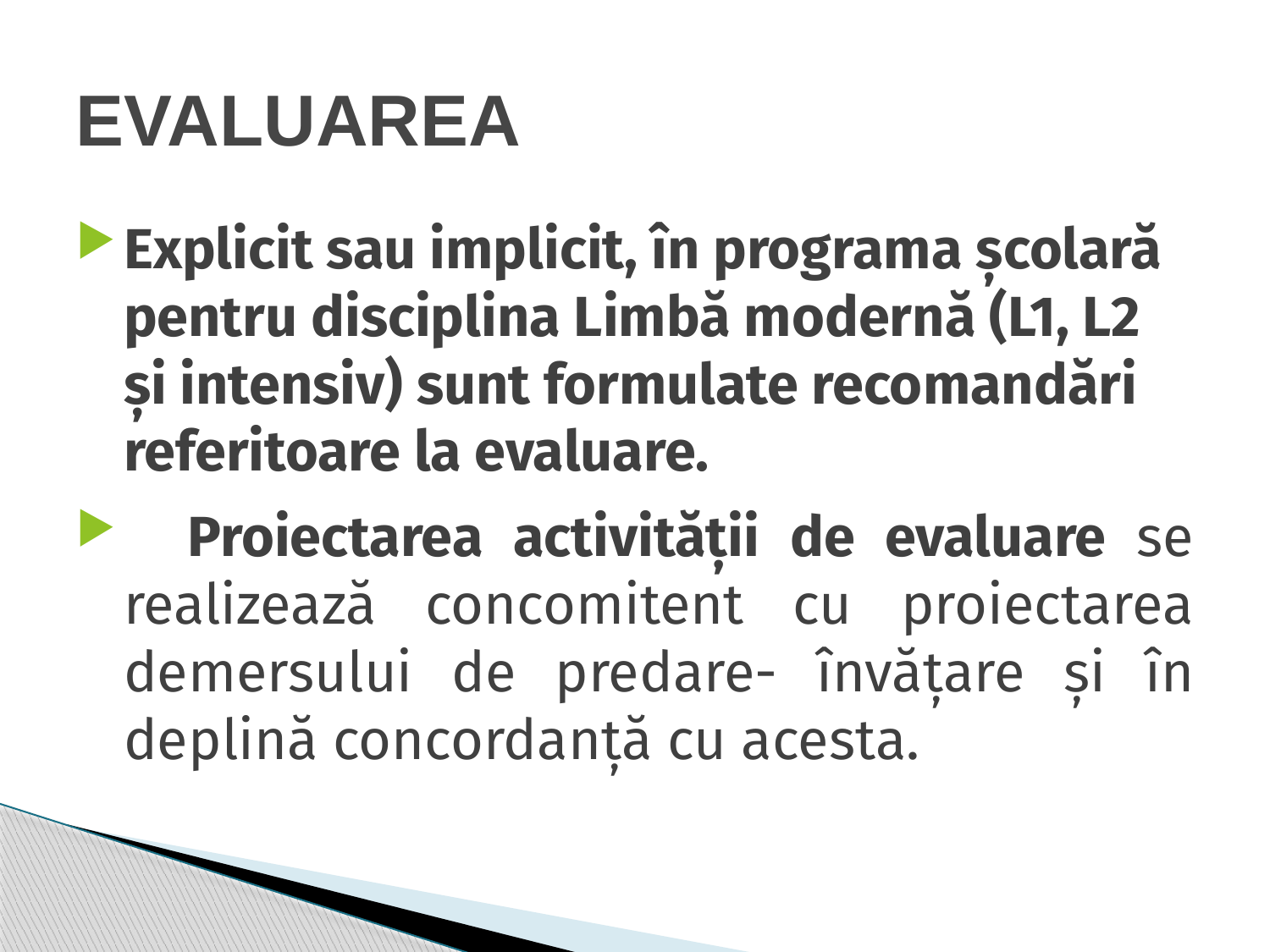

# EVALUAREA
Explicit sau implicit, în programa şcolară pentru disciplina Limbă modernă (L1, L2 şi intensiv) sunt formulate recomandări referitoare la evaluare.
  Proiectarea activităţii de evaluare se realizează concomitent cu proiectarea demersului de predare- învăţare şi în deplină concordanţă cu acesta.